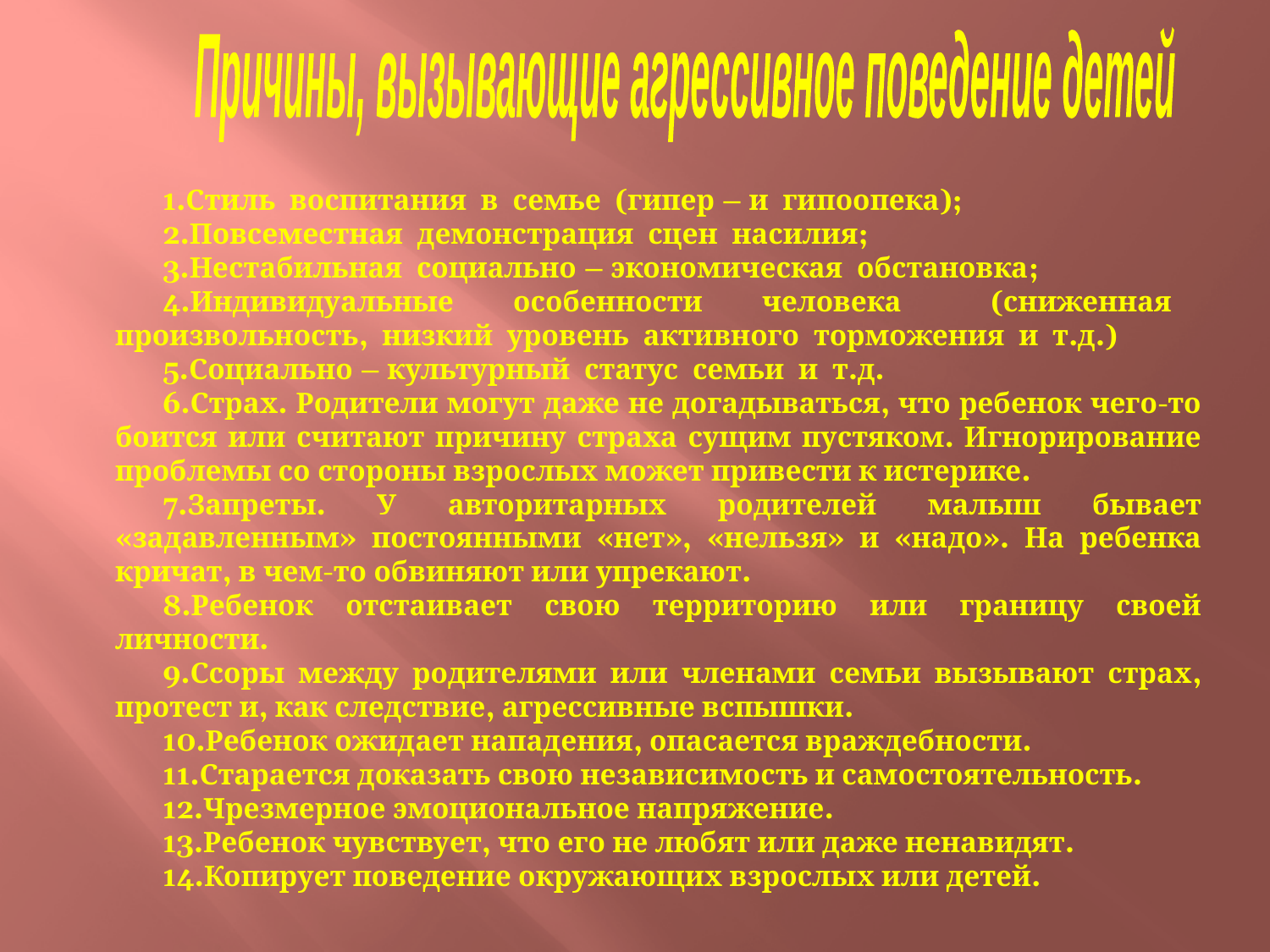

Причины, вызывающие агрессивное поведение детей
Стиль  воспитания  в  семье  (гипер – и  гипоопека);
Повсеместная  демонстрация  сцен  насилия;
Нестабильная  социально – экономическая  обстановка;
Индивидуальные  особенности  человека   (сниженная  произвольность,  низкий  уровень  активного  торможения  и  т.д.)
Социально – культурный  статус  семьи  и  т.д.
Страх. Родители могут даже не догадываться, что ребенок чего-то боится или считают причину страха сущим пустяком. Игнорирование проблемы со стороны взрослых может привести к истерике.
Запреты. У авторитарных родителей малыш бывает «задавленным» постоянными «нет», «нельзя» и «надо». На ребенка кричат, в чем-то обвиняют или упрекают.
Ребенок отстаивает свою территорию или границу своей личности.
Ссоры между родителями или членами семьи вызывают страх, протест и, как следствие, агрессивные вспышки.
Ребенок ожидает нападения, опасается враждебности.
Старается доказать свою независимость и самостоятельность.
Чрезмерное эмоциональное напряжение.
Ребенок чувствует, что его не любят или даже ненавидят.
Копирует поведение окружающих взрослых или детей.